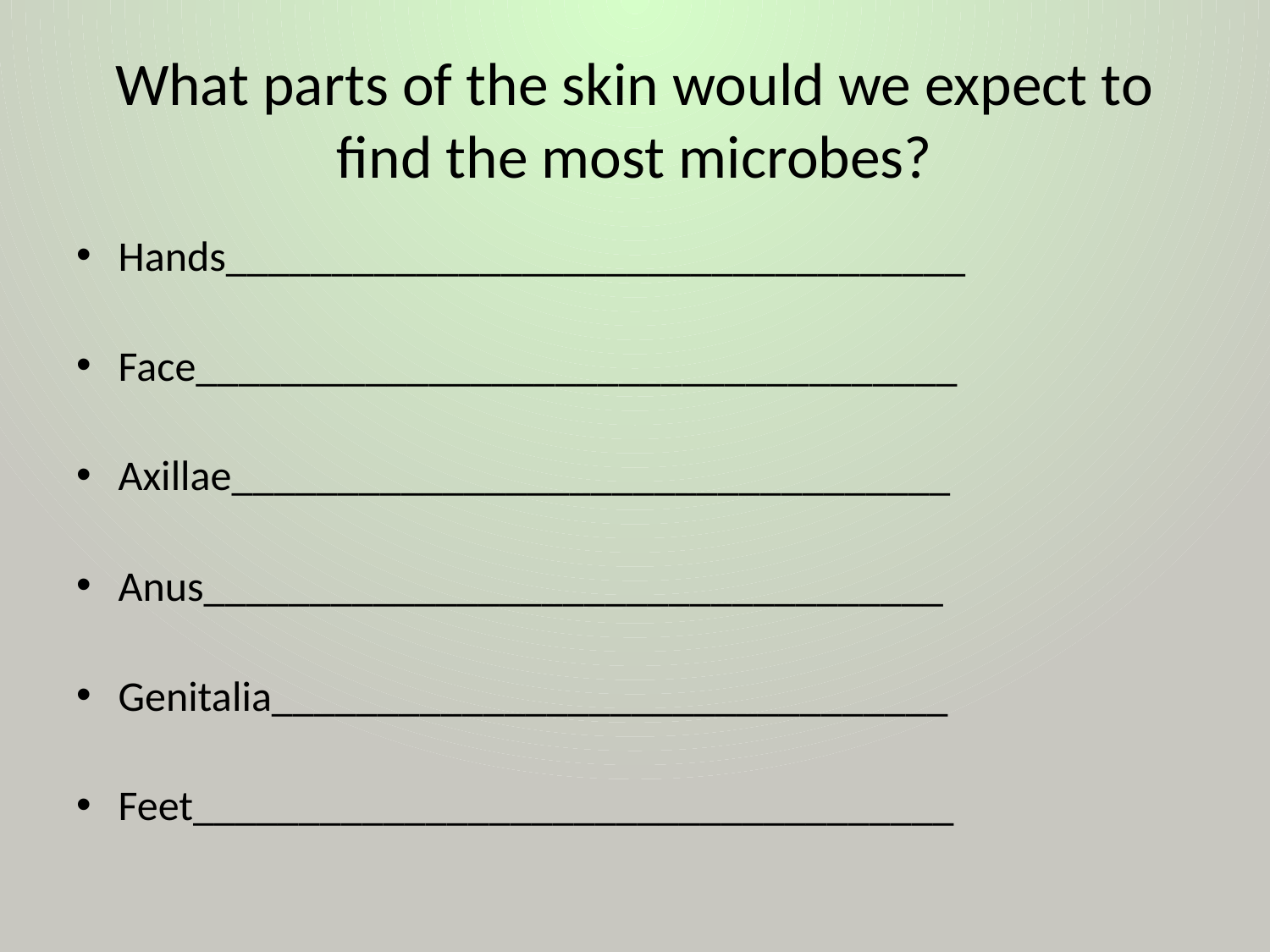

# What parts of the skin would we expect to find the most microbes?
Hands___________________________________
Face____________________________________
Axillae__________________________________
Anus___________________________________
Genitalia________________________________
Feet____________________________________